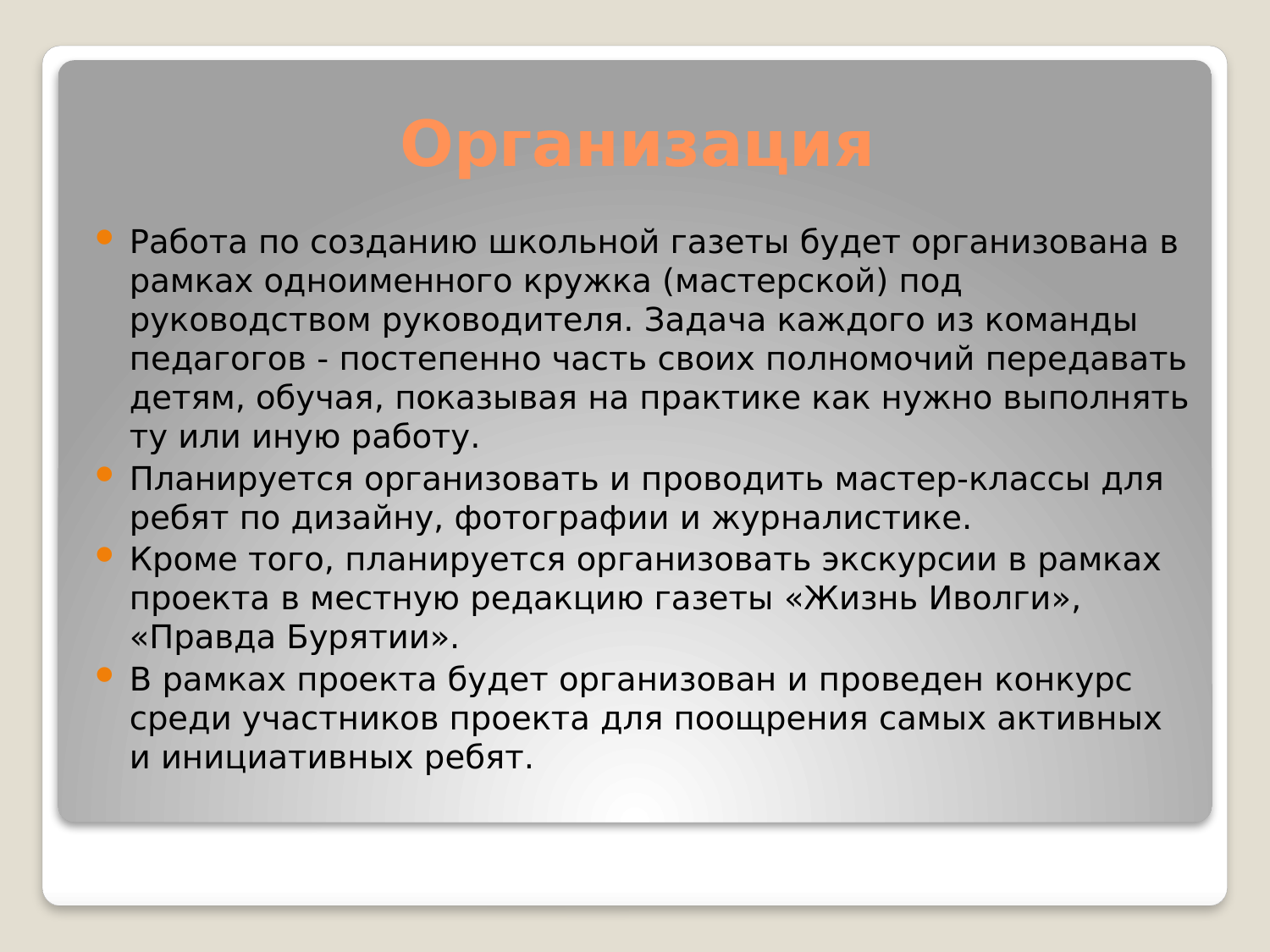

# Организация
Работа по созданию школьной газеты будет организована в рамках одноименного кружка (мастерской) под руководством руководителя. Задача каждого из команды педагогов - постепенно часть своих полномочий передавать детям, обучая, показывая на практике как нужно выполнять ту или иную работу.
Планируется организовать и проводить мастер-классы для ребят по дизайну, фотографии и журналистике.
Кроме того, планируется организовать экскурсии в рамках проекта в местную редакцию газеты «Жизнь Иволги», «Правда Бурятии».
В рамках проекта будет организован и проведен конкурс среди участников проекта для поощрения самых активных и инициативных ребят.